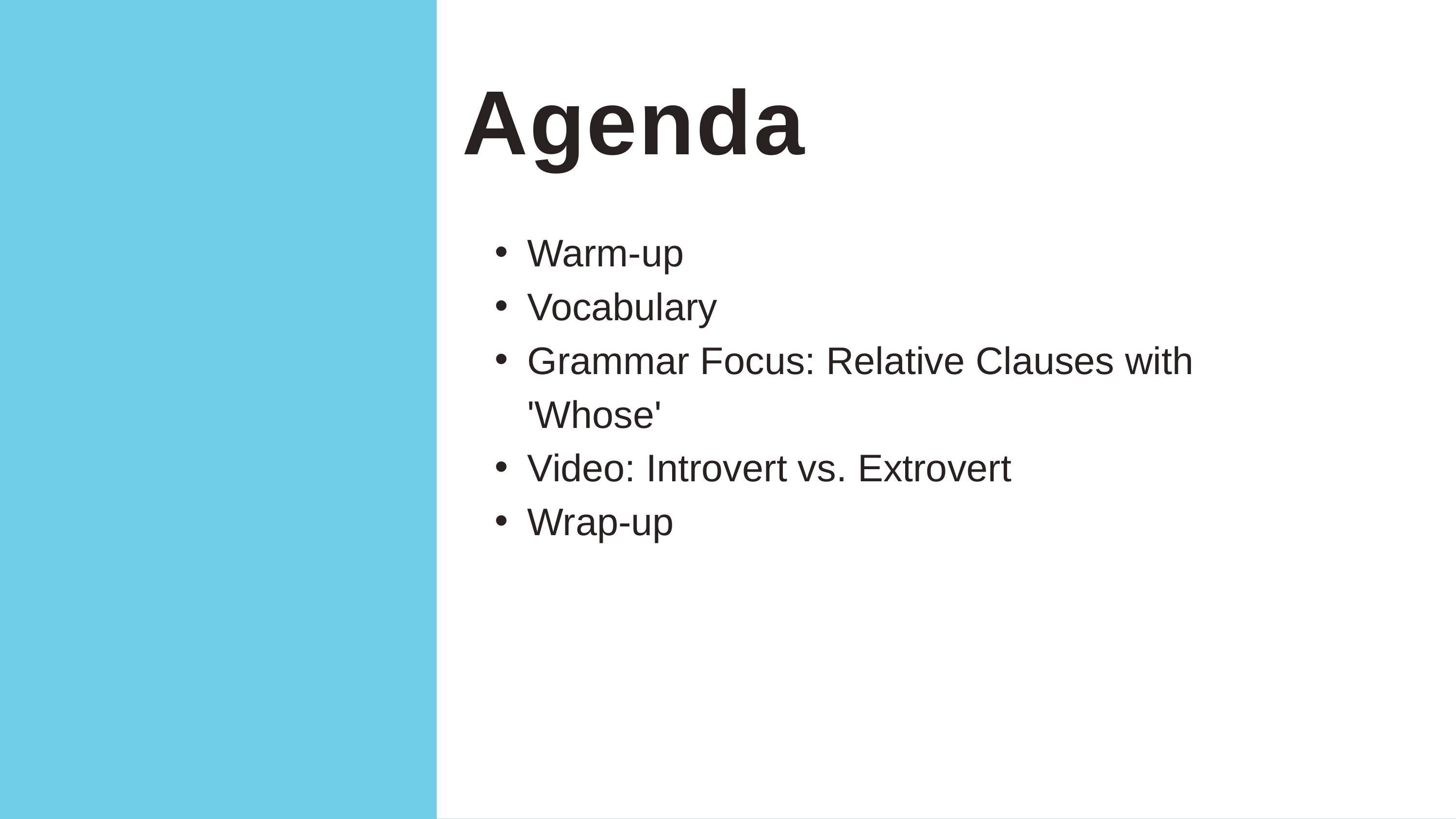

Agenda
Warm-up
Vocabulary
Grammar Focus: Relative Clauses with 'Whose'
Video: Introvert vs. Extrovert
Wrap-up